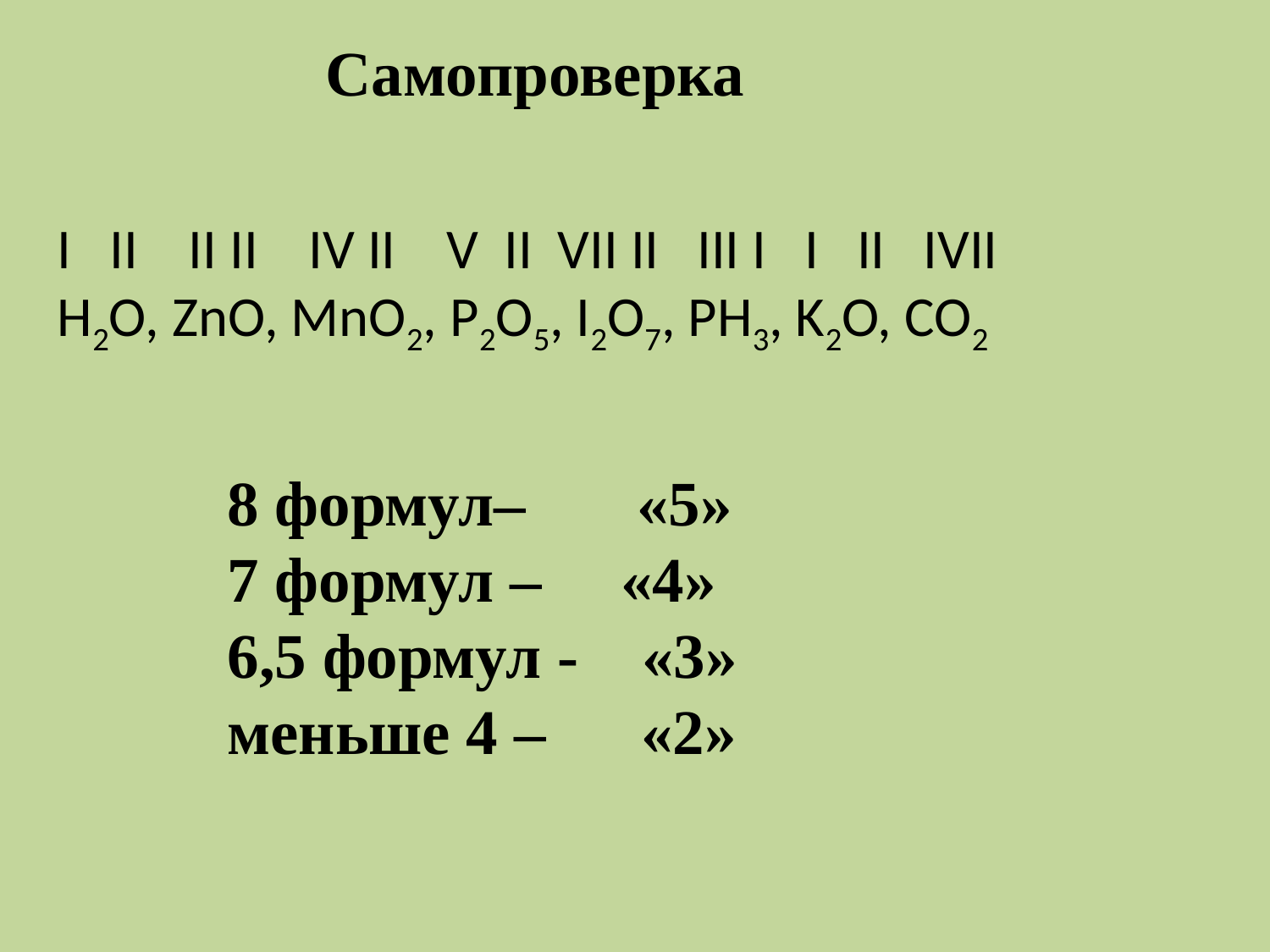

Самопроверка
I   II    II II    IV II    V  II  VII II   III I   I   II   IVII
H2O, ZnO, MnO2, P2O5, I2O7, PH3, K2O, CO2

8 формул–       «5»
7 формул –     «4»
6,5 формул -    «3»
меньше 4 –      «2»